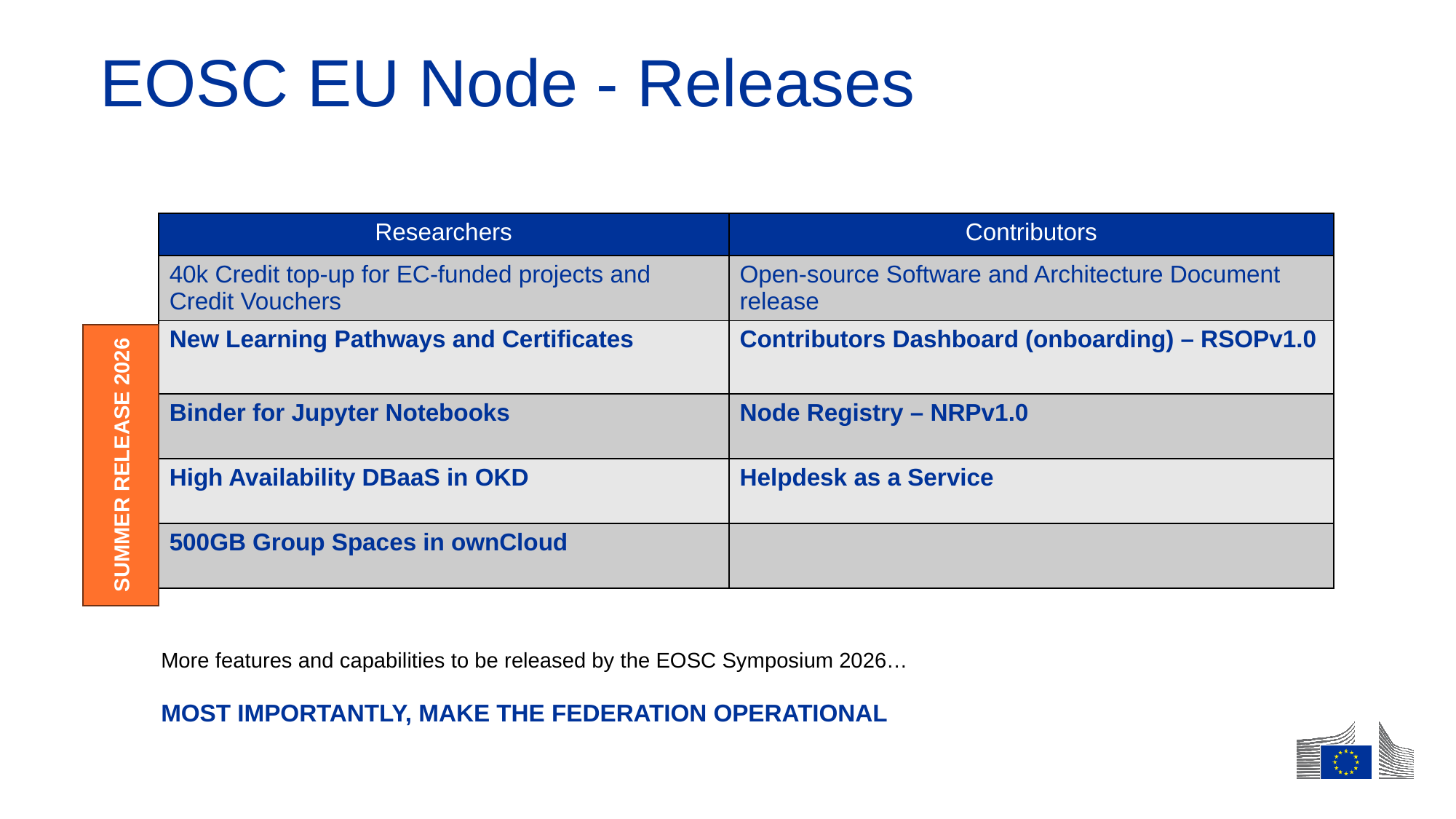

# EOSC EU Node - Releases
| Researchers | Contributors |
| --- | --- |
| 40k Credit top-up for EC-funded projects and Credit Vouchers | Open-source Software and Architecture Document release |
| New Learning Pathways and Certificates | Contributors Dashboard (onboarding) – RSOPv1.0 |
| Binder for Jupyter Notebooks | Node Registry – NRPv1.0 |
| High Availability DBaaS in OKD | Helpdesk as a Service |
| 500GB Group Spaces in ownCloud |  |
SUMMER RELEASE 2026
More features and capabilities to be released by the EOSC Symposium 2026…

MOST IMPORTANTLY, MAKE THE FEDERATION OPERATIONAL